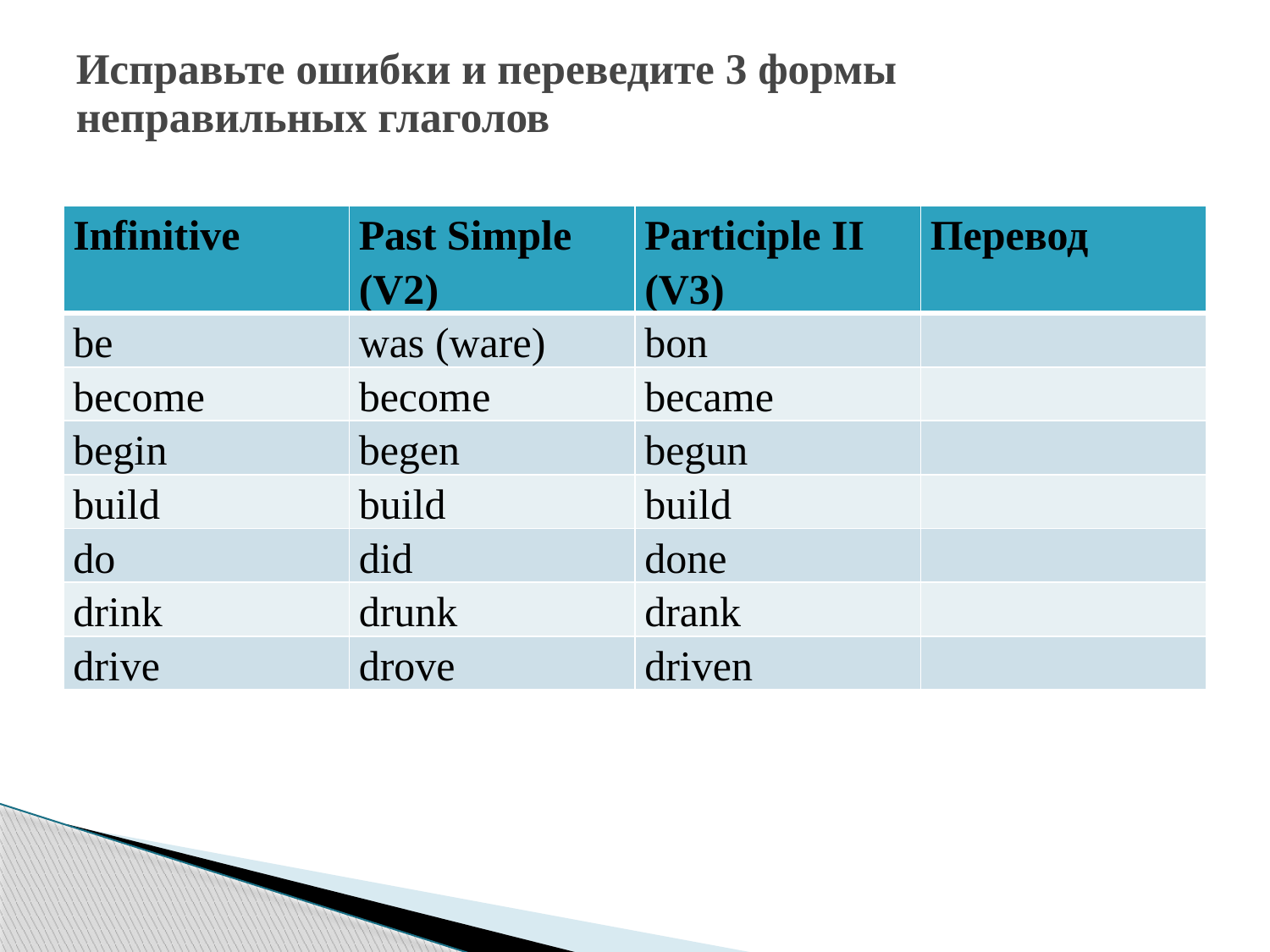

# Исправьте ошибки и переведите 3 формы неправильных глаголов
| Infinitive | Past Simple (V2) | Participle II (V3) | Перевод |
| --- | --- | --- | --- |
| be | was (wаre) | bоn |  |
| become | become | became |  |
| begin | begеn | begun |  |
| build | build | build |  |
| do | did | done |  |
| drink | drunk | drank |  |
| drive | drove | driven |  |